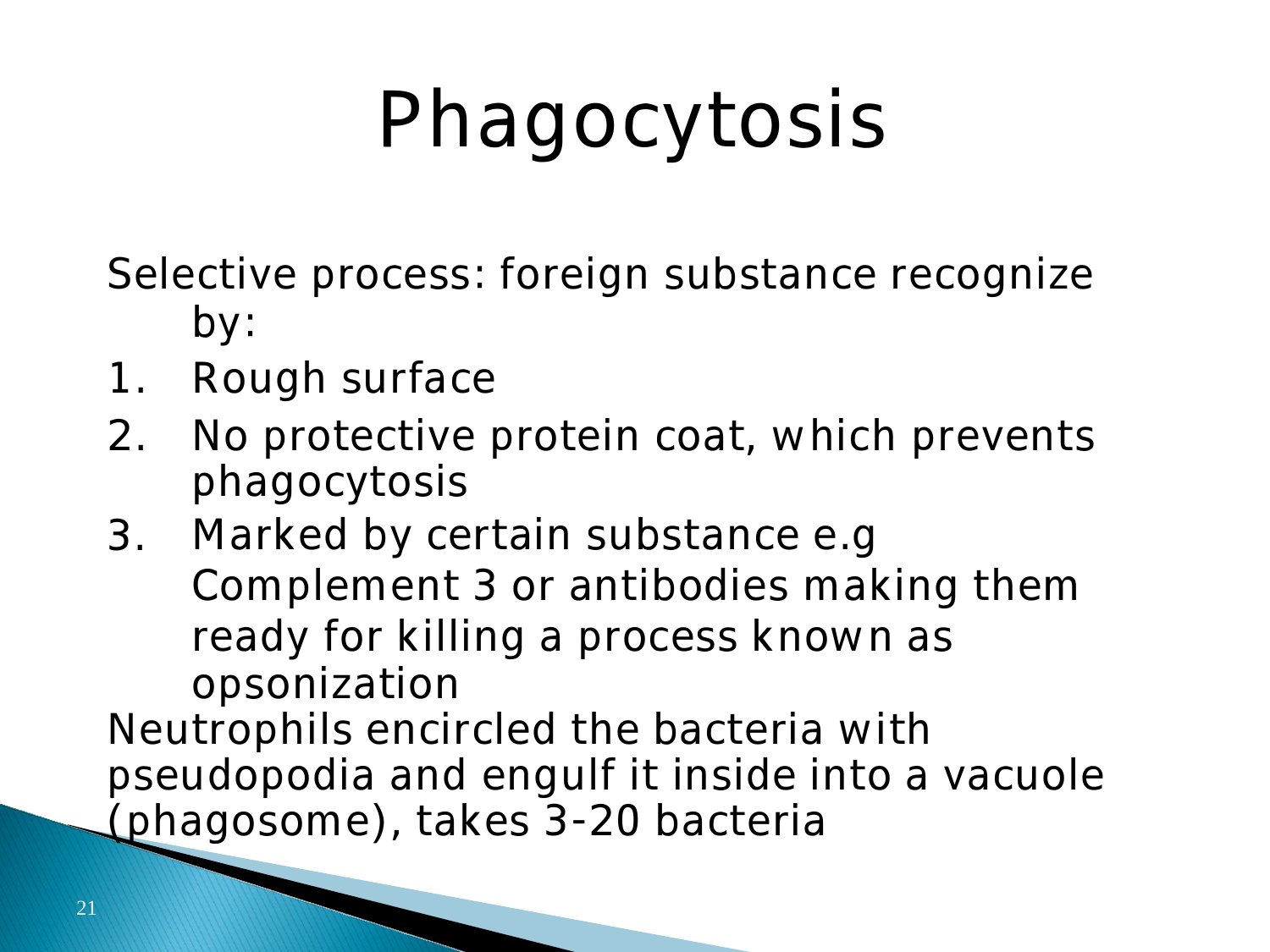

# Phagocytosis
Selective process: foreign substance recognize
by:
Rough surface
No protective protein coat, which prevents phagocytosis
Marked by certain substance e.g Complement 3 or antibodies making them ready for killing a process known as
3.
opsonization
Neutrophils encircled the bacteria with pseudopodia and engulf it inside into a vacuole
(phagosome), takes 3-20 bacteria
21